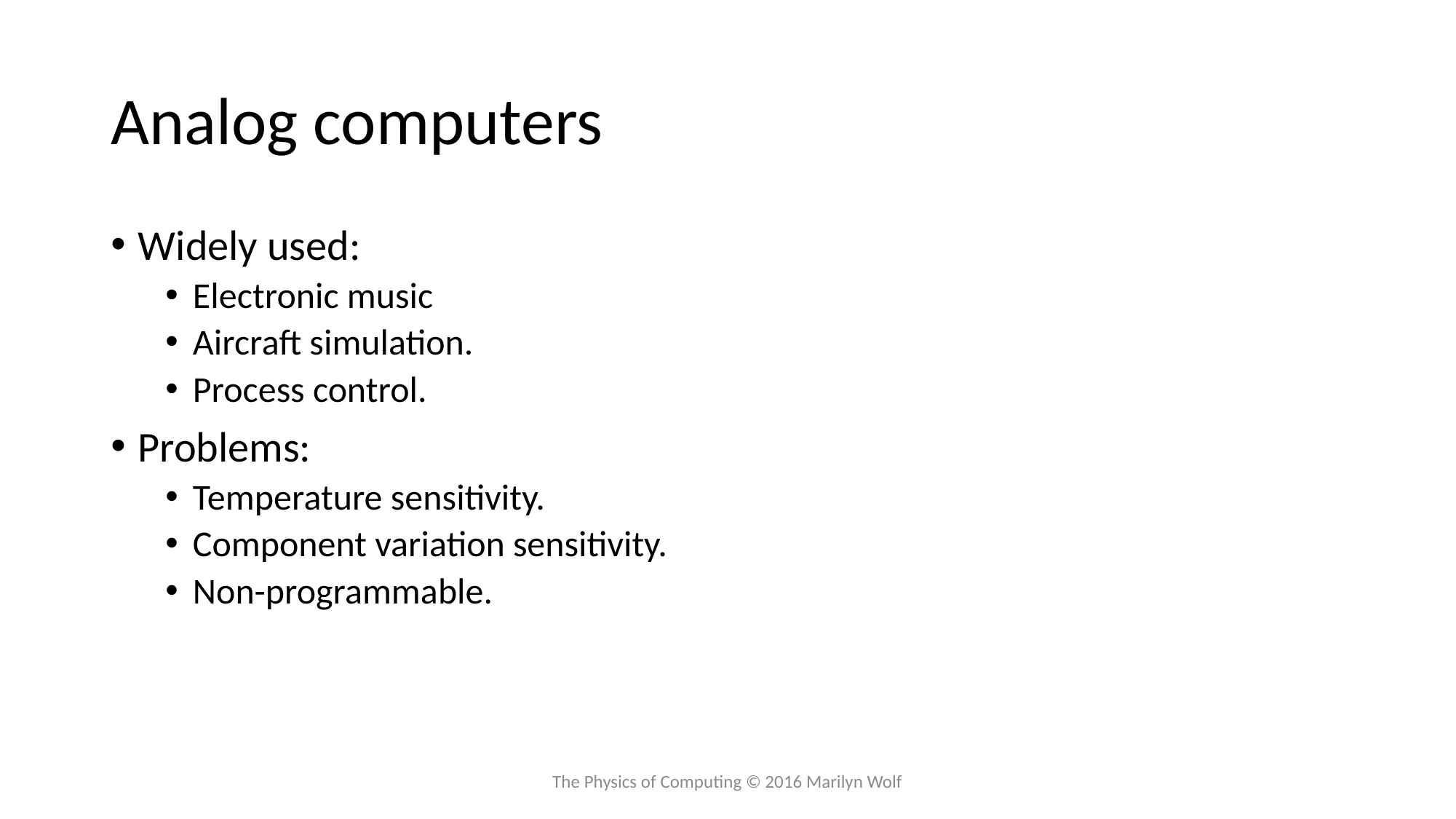

# Analog computers
Widely used:
Electronic music
Aircraft simulation.
Process control.
Problems:
Temperature sensitivity.
Component variation sensitivity.
Non-programmable.
The Physics of Computing © 2016 Marilyn Wolf